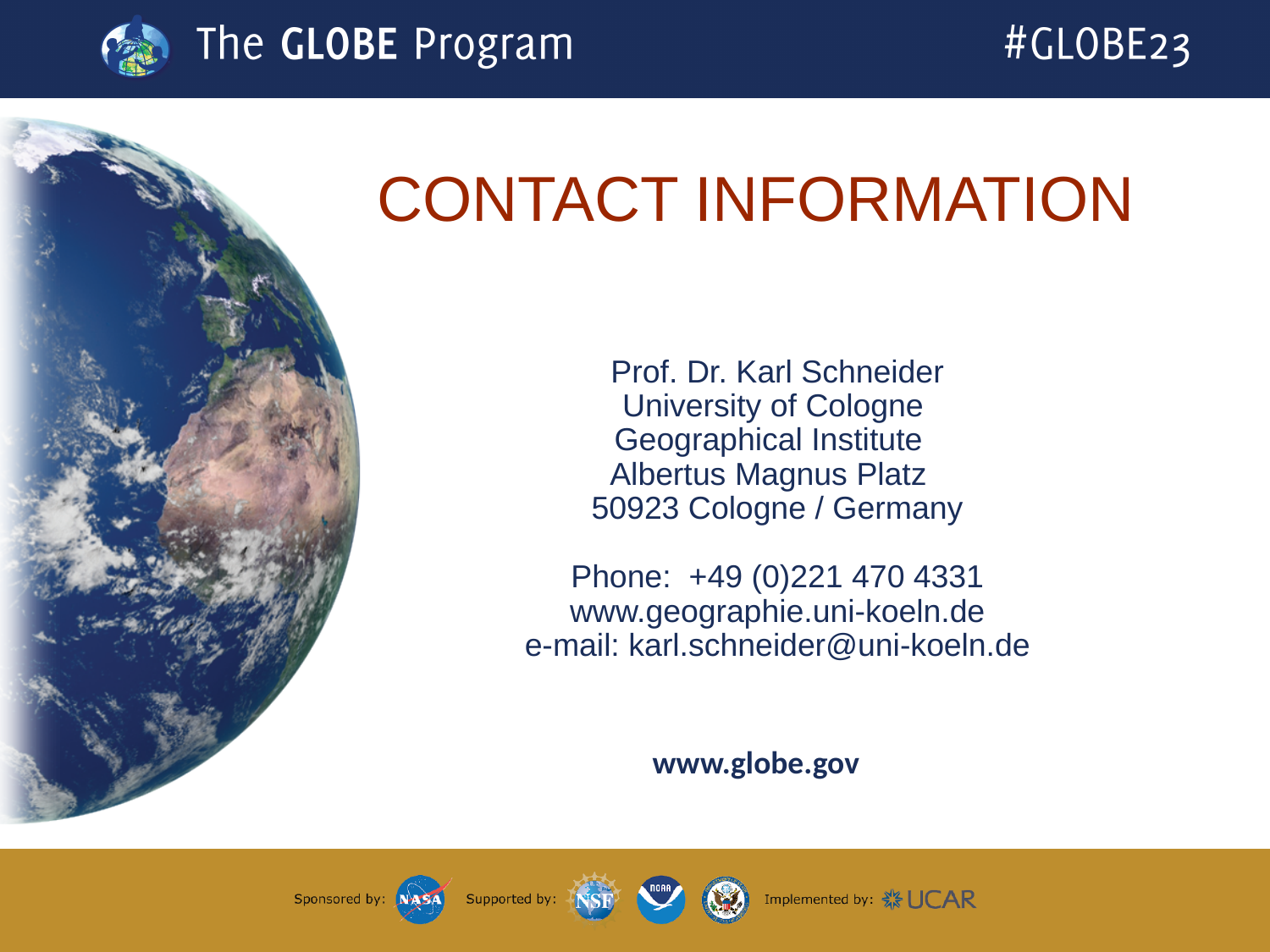

# Prof. Dr. Karl Schneider University of Cologne Geographical Institute Albertus Magnus Platz 50923 Cologne / Germany Phone:  +49 (0)221 470 4331 www.geographie.uni-koeln.de e-mail: karl.schneider@uni-koeln.de